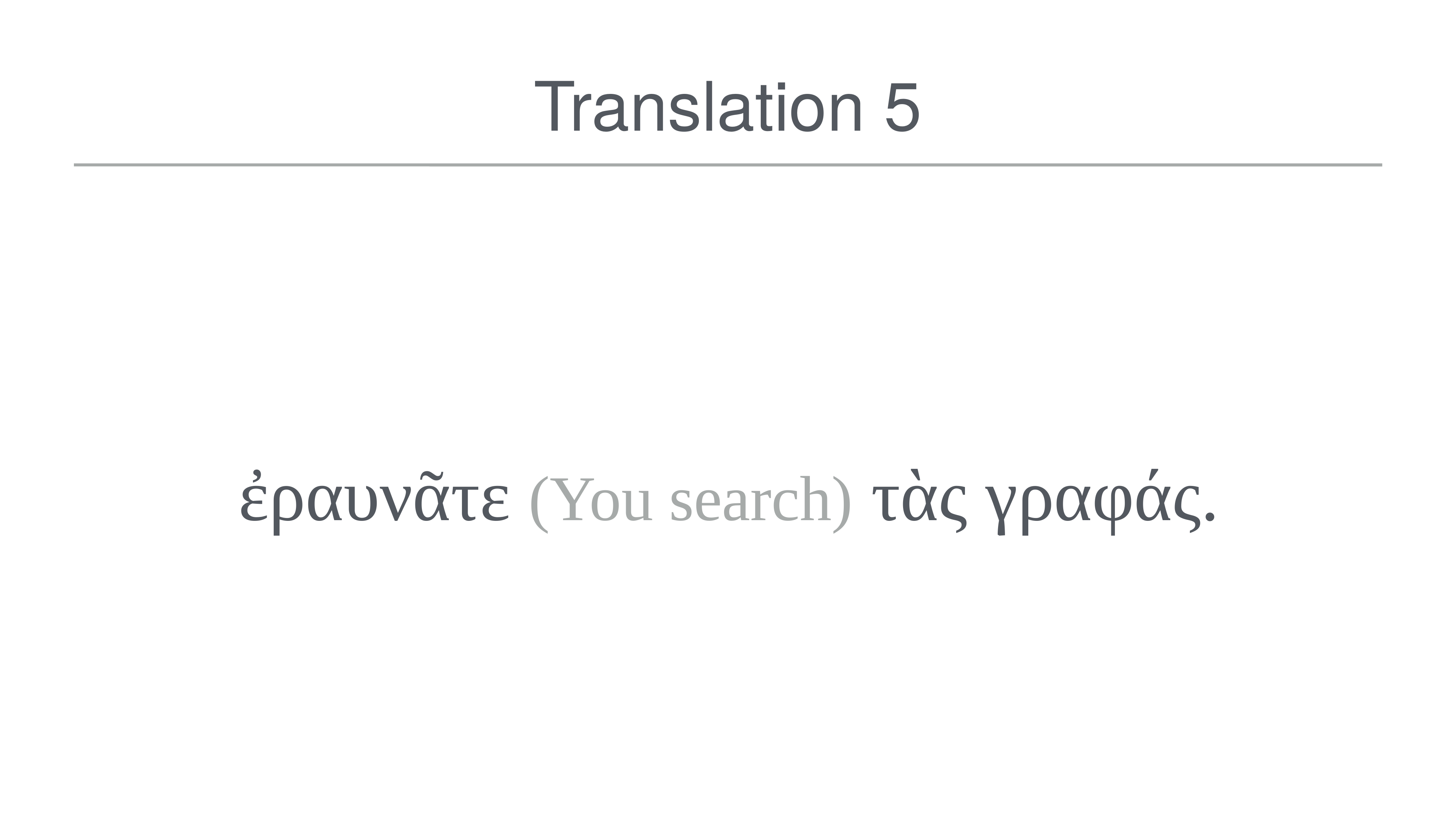

# Translation 5
ἐραυνᾶτε (You search) τὰς γραφάς.